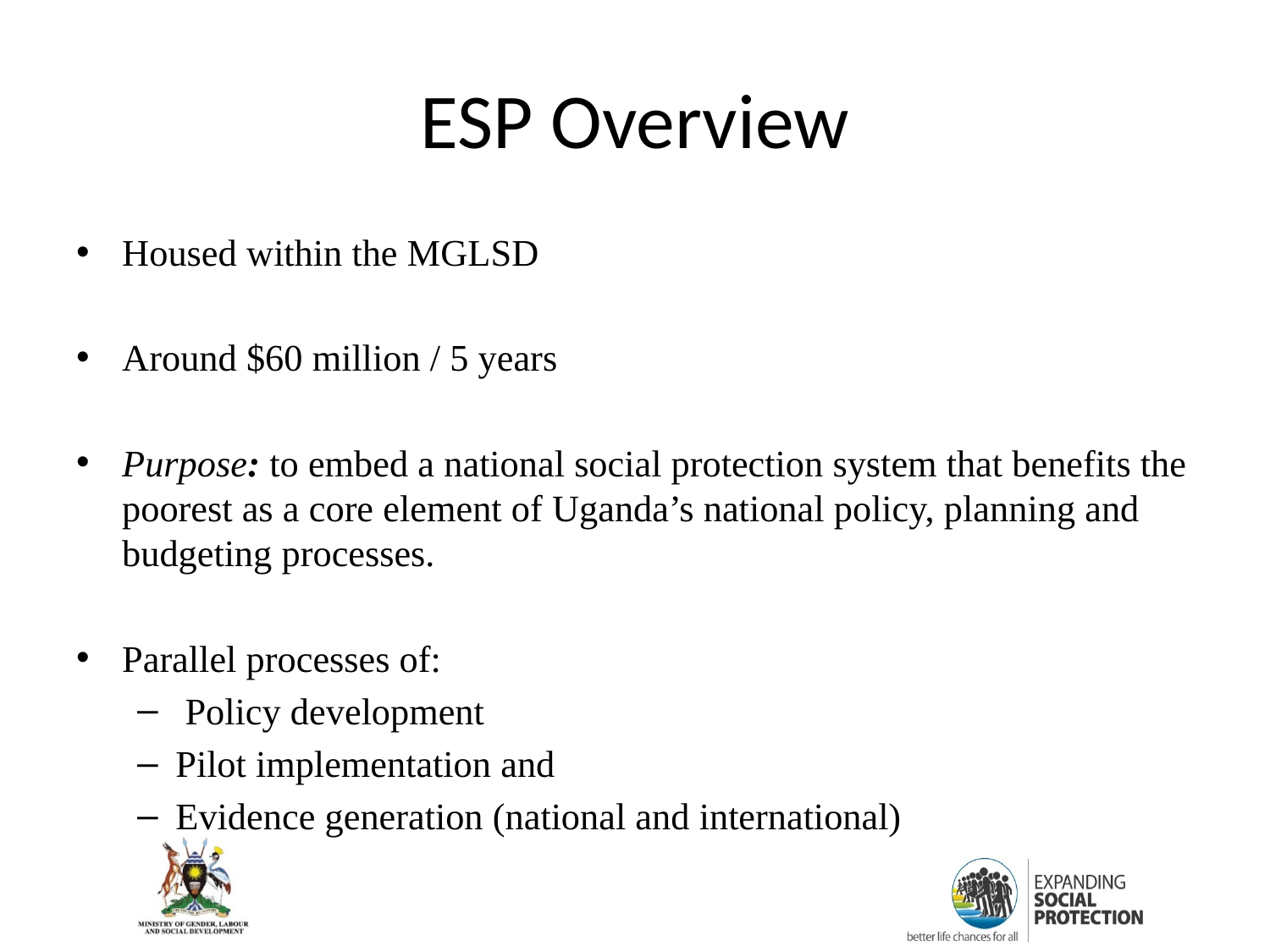

# ESP Overview
Housed within the MGLSD

Around $60 million / 5 years

Purpose: to embed a national social protection system that benefits the poorest as a core element of Uganda’s national policy, planning and budgeting processes.

Parallel processes of:
 Policy development
Pilot implementation and
Evidence generation (national and international)